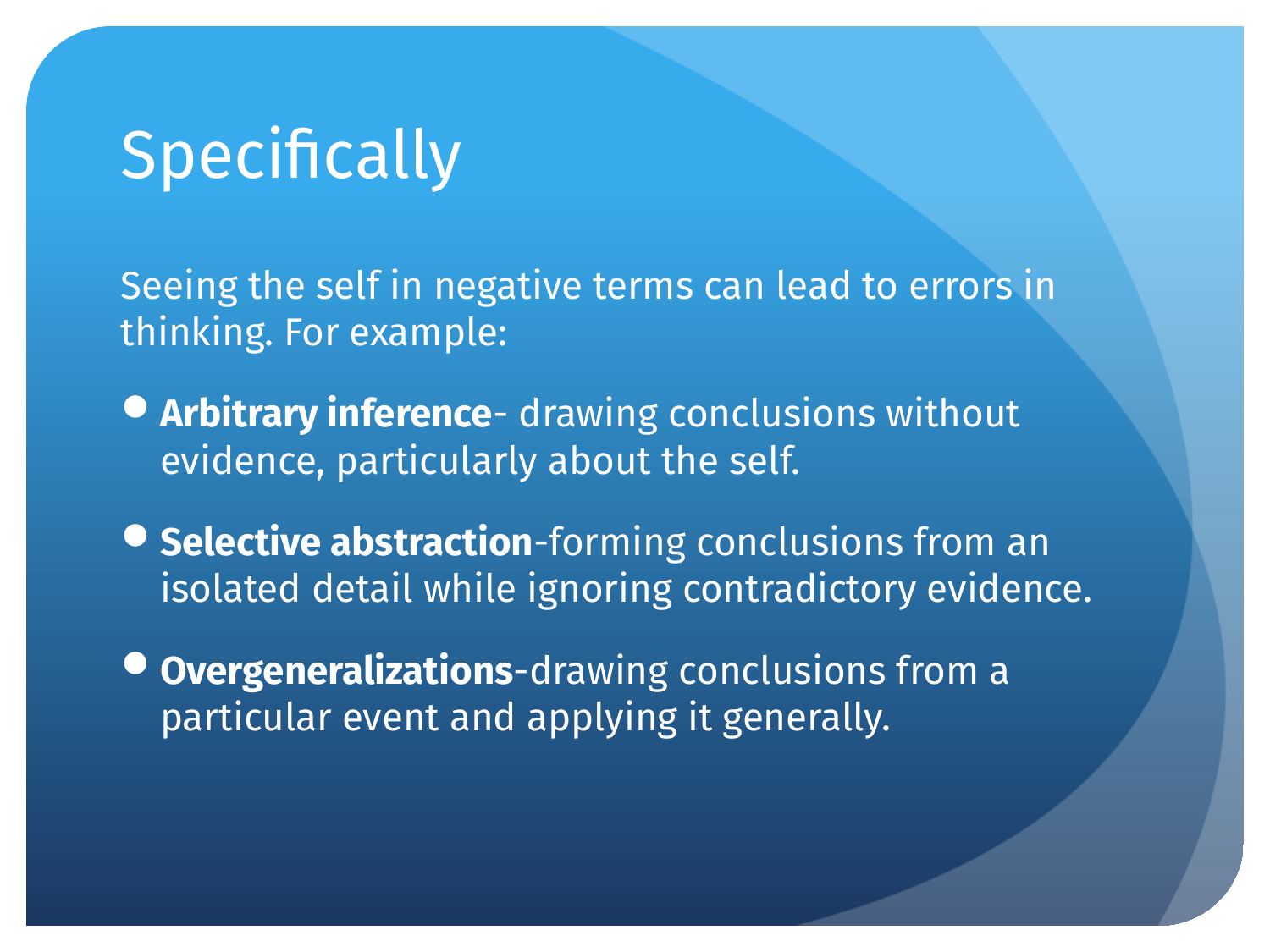

# Specifically
Seeing the self in negative terms can lead to errors in thinking. For example:
Arbitrary inference- drawing conclusions without evidence, particularly about the self.
Selective abstraction-forming conclusions from an isolated detail while ignoring contradictory evidence.
Overgeneralizations-drawing conclusions from a particular event and applying it generally.